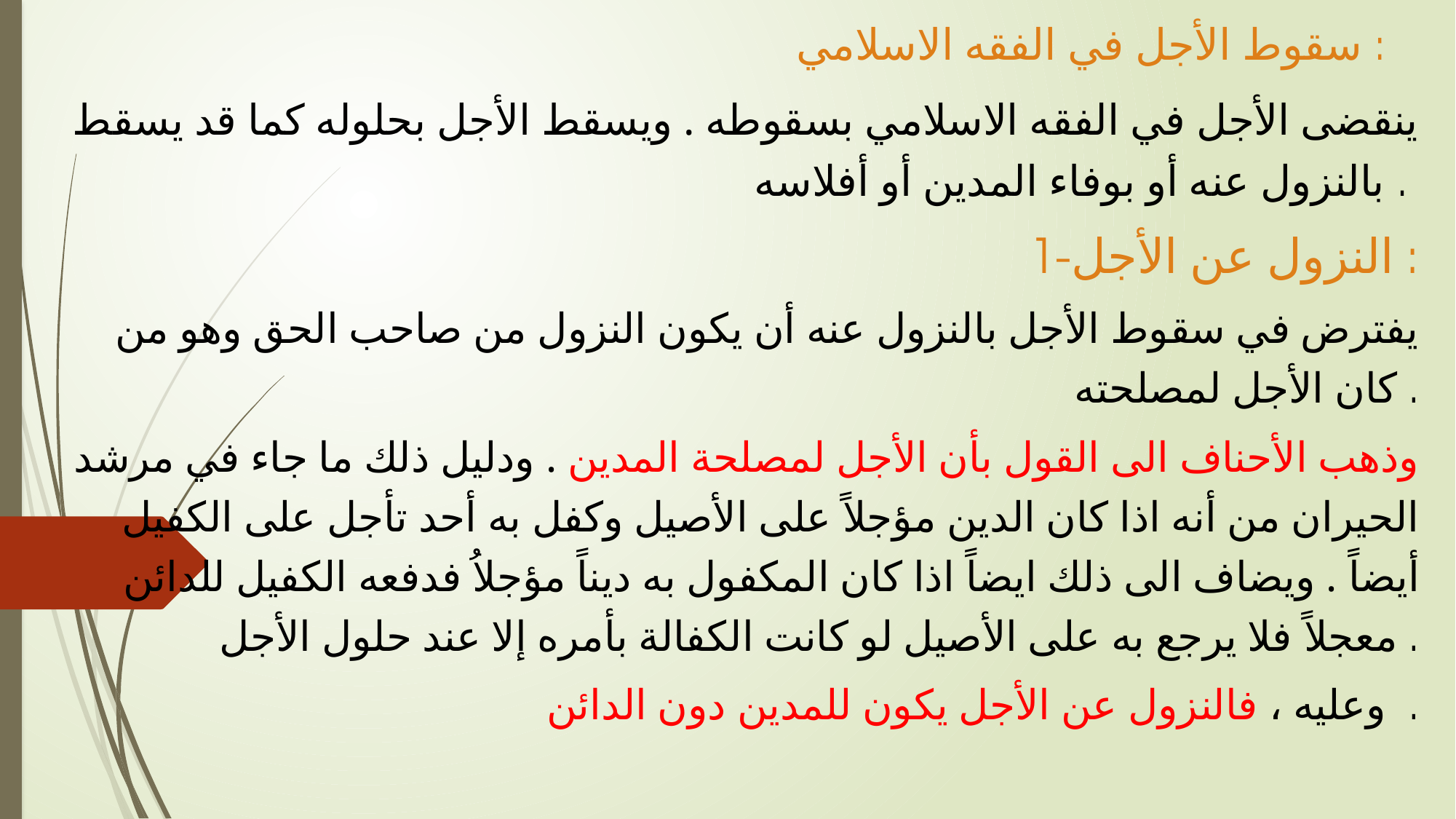

# سقوط الأجل في الفقه الاسلامي :
ينقضى الأجل في الفقه الاسلامي بسقوطه . ويسقط الأجل بحلوله كما قد يسقط بالنزول عنه أو بوفاء المدين أو أفلاسه .
1-النزول عن الأجل :
يفترض في سقوط الأجل بالنزول عنه أن يكون النزول من صاحب الحق وهو من كان الأجل لمصلحته .
وذهب الأحناف الى القول بأن الأجل لمصلحة المدين . ودليل ذلك ما جاء في مرشد الحيران من أنه اذا كان الدين مؤجلاً على الأصيل وكفل به أحد تأجل على الكفيل أيضاً . ويضاف الى ذلك ايضاً اذا كان المكفول به ديناً مؤجلاُ فدفعه الكفيل للدائن معجلاً فلا يرجع به على الأصيل لو كانت الكفالة بأمره إلا عند حلول الأجل .
وعليه ، فالنزول عن الأجل يكون للمدين دون الدائن .